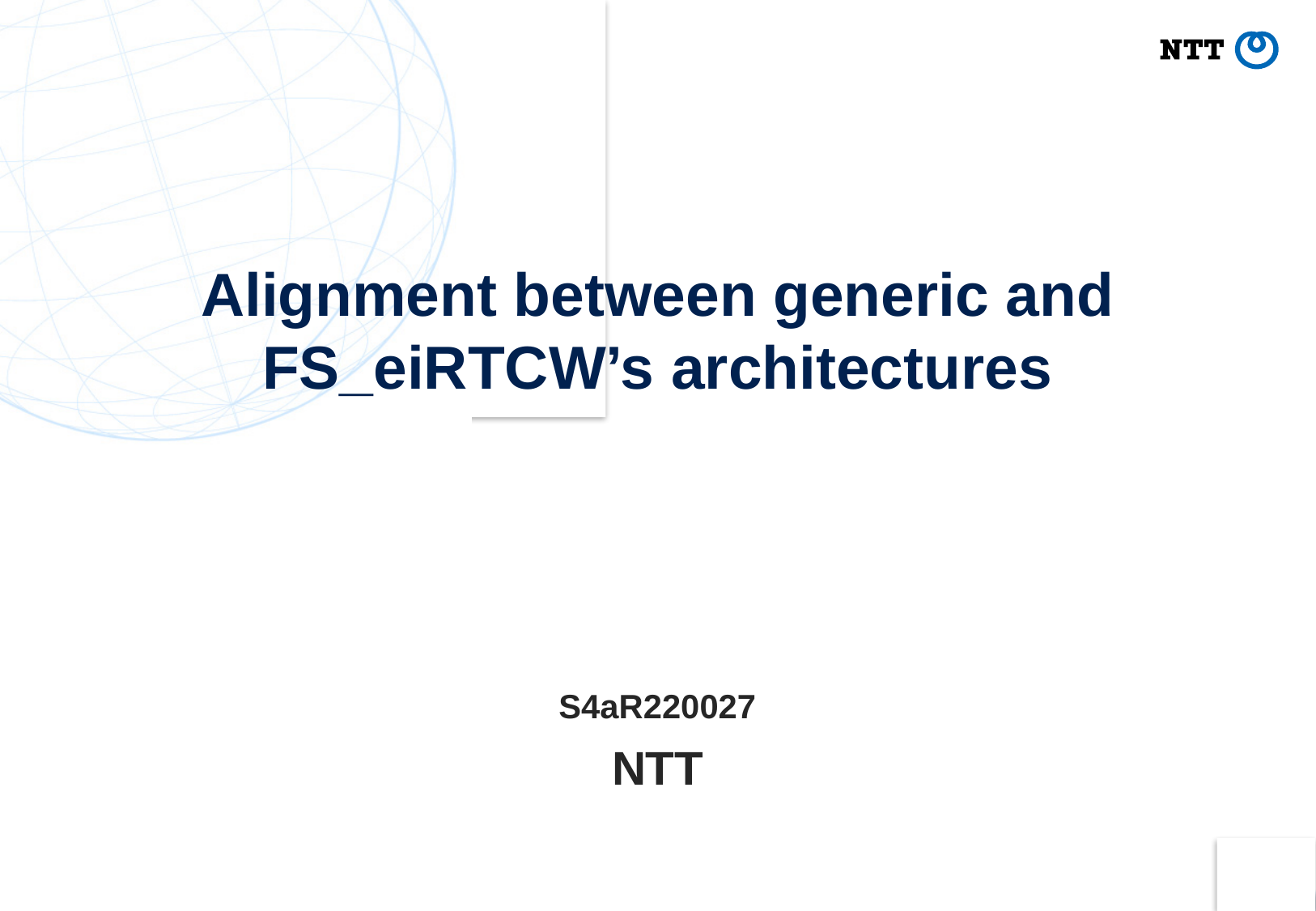

# Alignment between generic and FS_eiRTCW’s architectures
S4aR220027
NTT